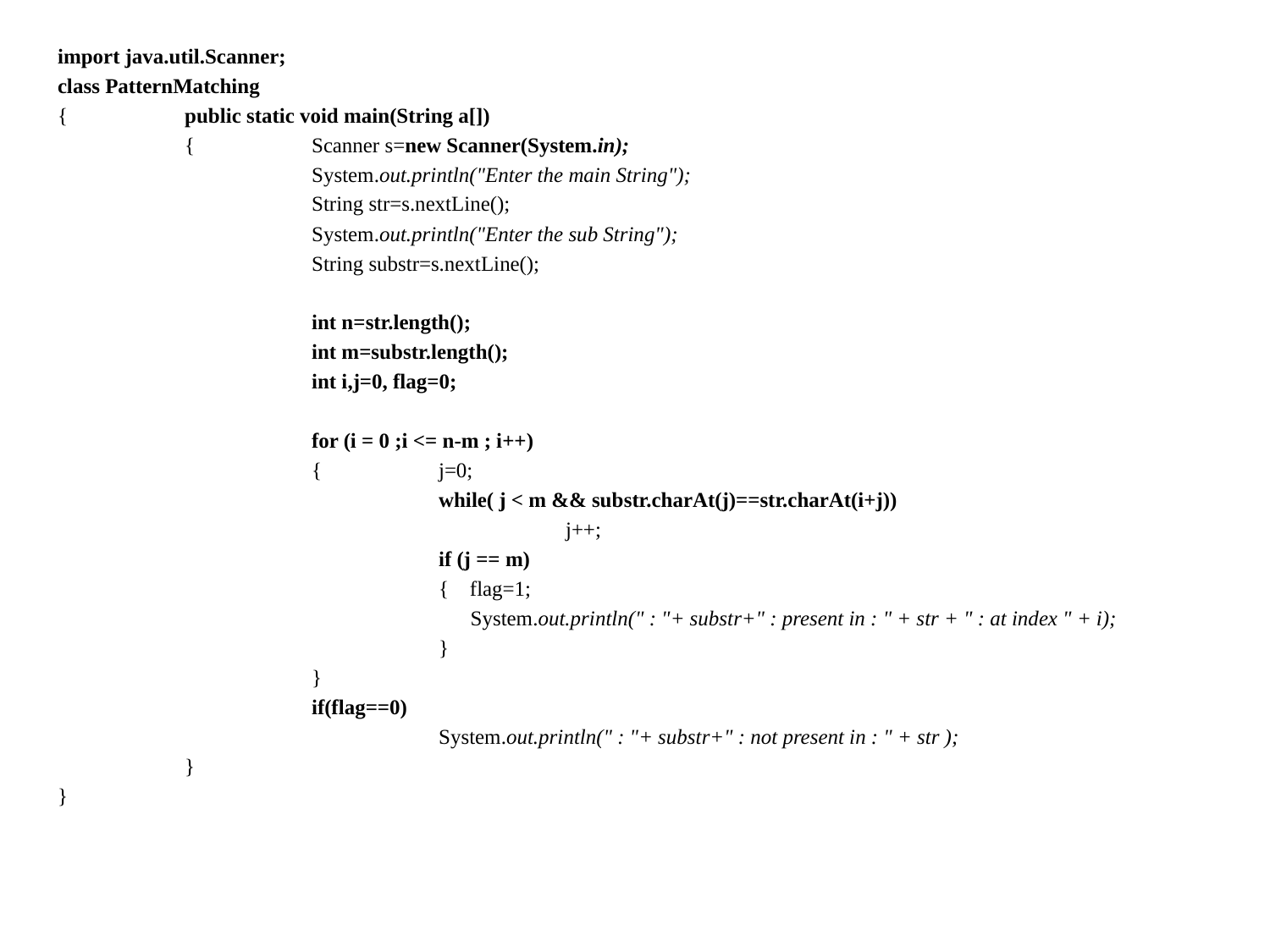

import java.util.Scanner;
class PatternMatching
{	public static void main(String a[])
	{	Scanner s=new Scanner(System.in);
		System.out.println("Enter the main String");
		String str=s.nextLine();
		System.out.println("Enter the sub String");
		String substr=s.nextLine();

		int n=str.length();
		int m=substr.length();
		int i,j=0, flag=0;

		for (i = 0 ;i <= n-m ; i++)
		{ 	j=0;
			while( j < m && substr.charAt(j)==str.charAt(i+j))
				j++;
			if (j == m)
			{    flag=1;
			      System.out.println(" : "+ substr+" : present in : " + str + " : at index " + i);
			}
		}
		if(flag==0)
			System.out.println(" : "+ substr+" : not present in : " + str );
	}
}